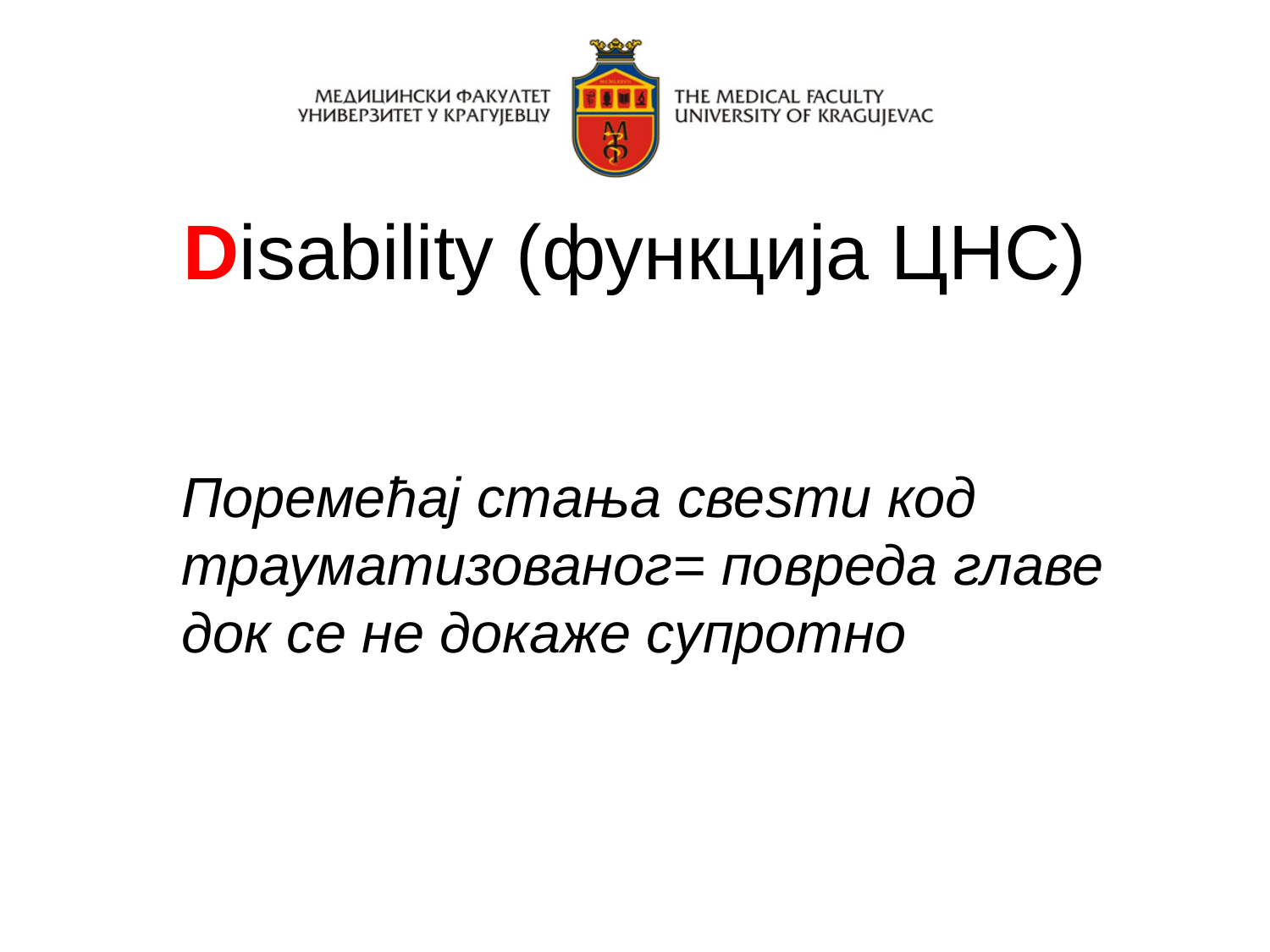

# Disability (функција ЦНС)

Поремeћај стaња свеsти код траумaтизованoг= повреда глaве док се нe докаже супротнo